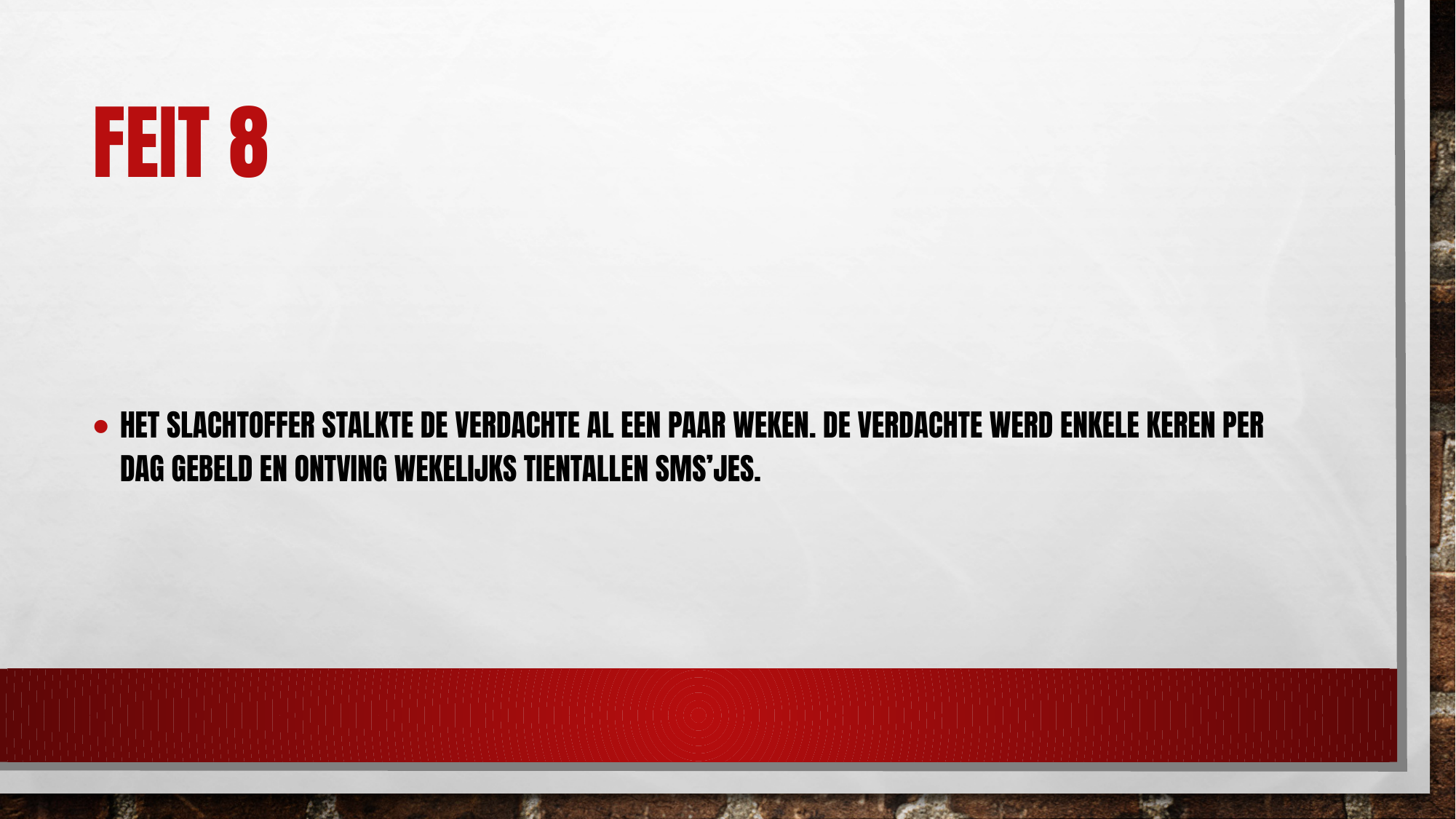

# Feit 8
Het slachtoffer stalkte de verdachte al een paar weken. De verdachte werd enkele keren per dag gebeld en ontving wekelijks tientallen sms’jes.